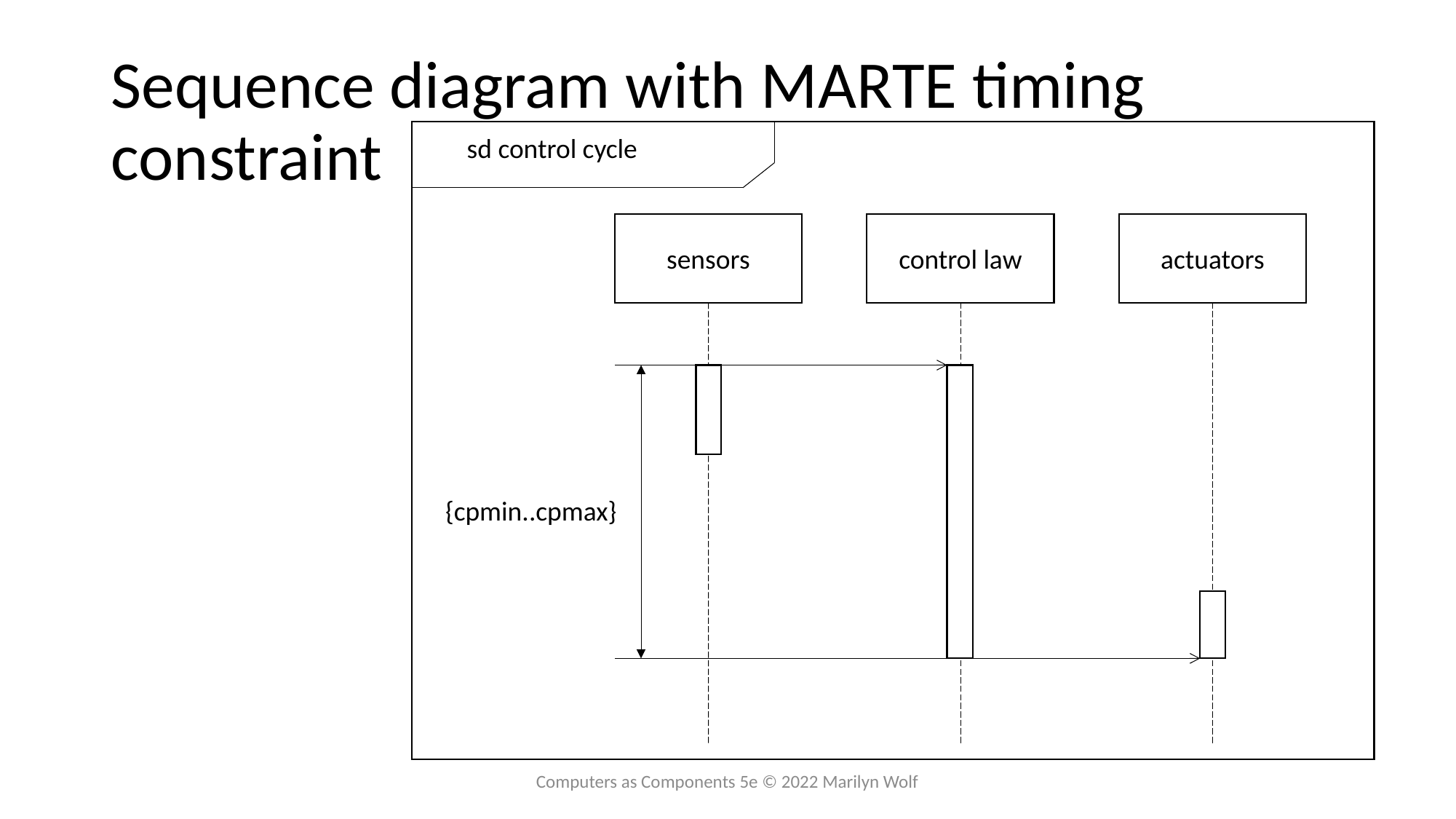

# Sequence diagram with MARTE timing constraint

sd control cycle
actuators
sensors
control law

{cpmin..cpmax}

Computers as Components 5e © 2022 Marilyn Wolf